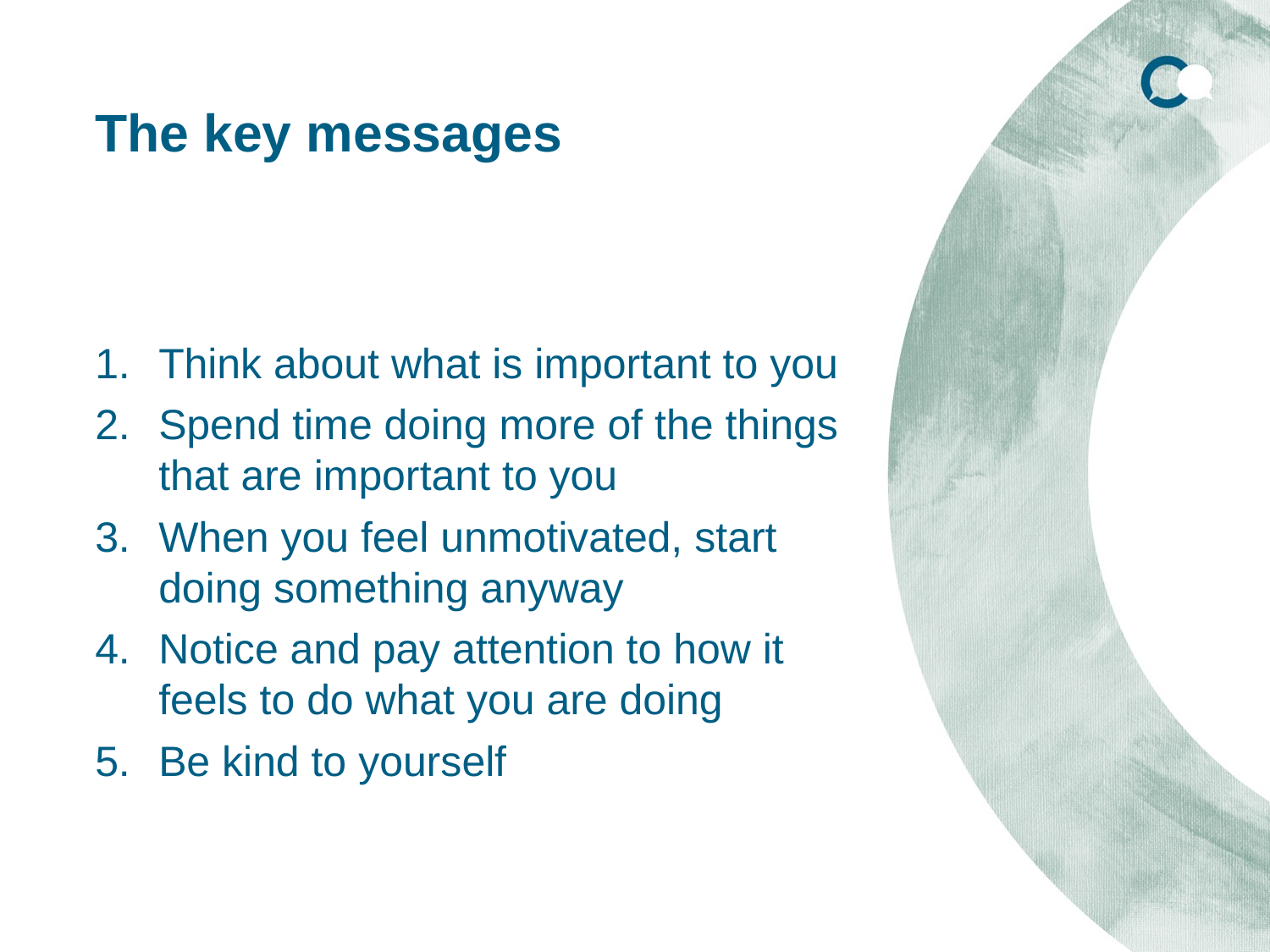

# The key messages
Think about what is important to you
Spend time doing more of the things that are important to you
When you feel unmotivated, start doing something anyway
Notice and pay attention to how it feels to do what you are doing
Be kind to yourself